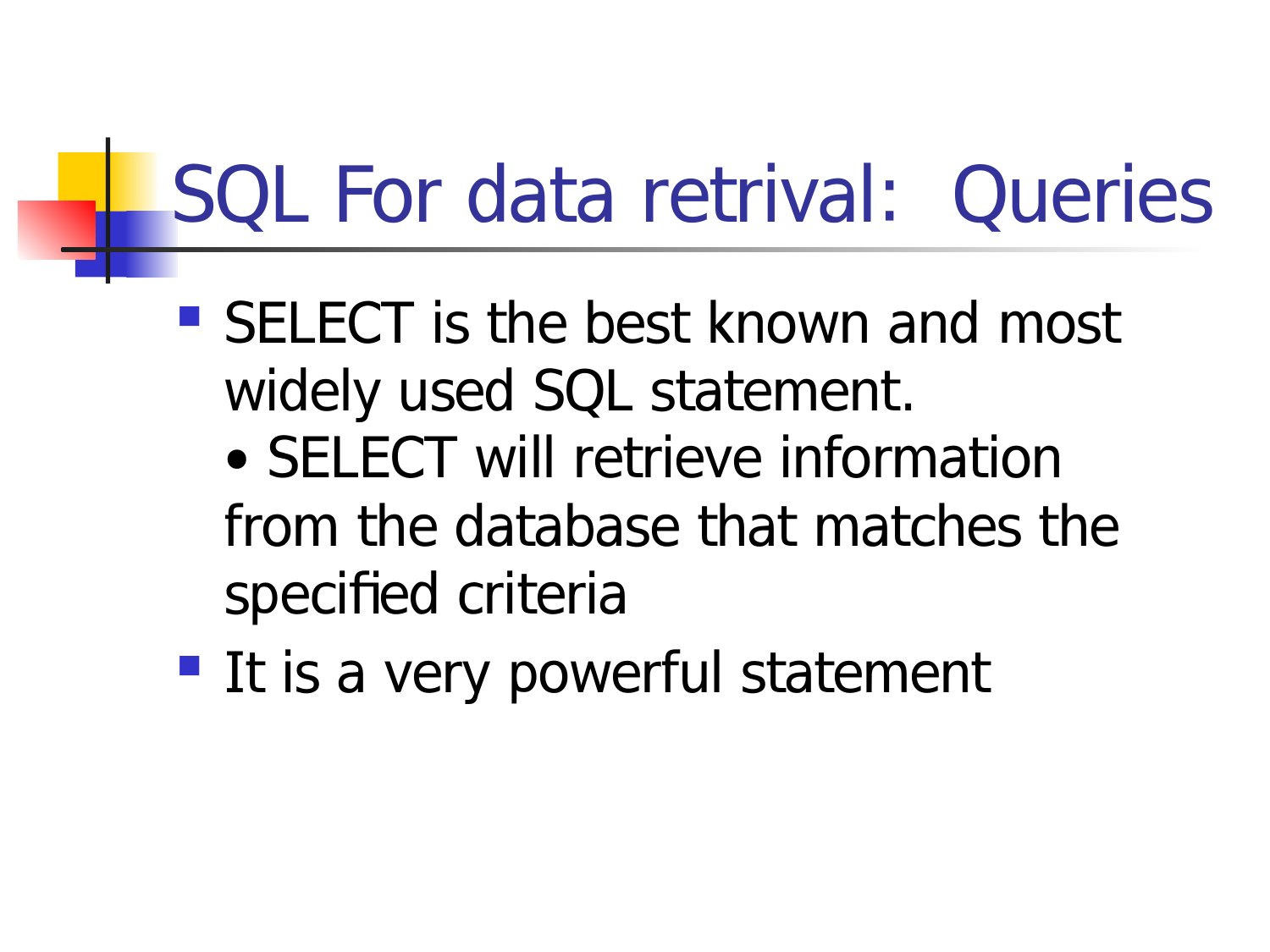

# SQL For data retrival:  Queries
SELECT is the best known and most widely used SQL statement.
• SELECT will retrieve information
from the database that matches the
specified criteria
It is a very powerful statement